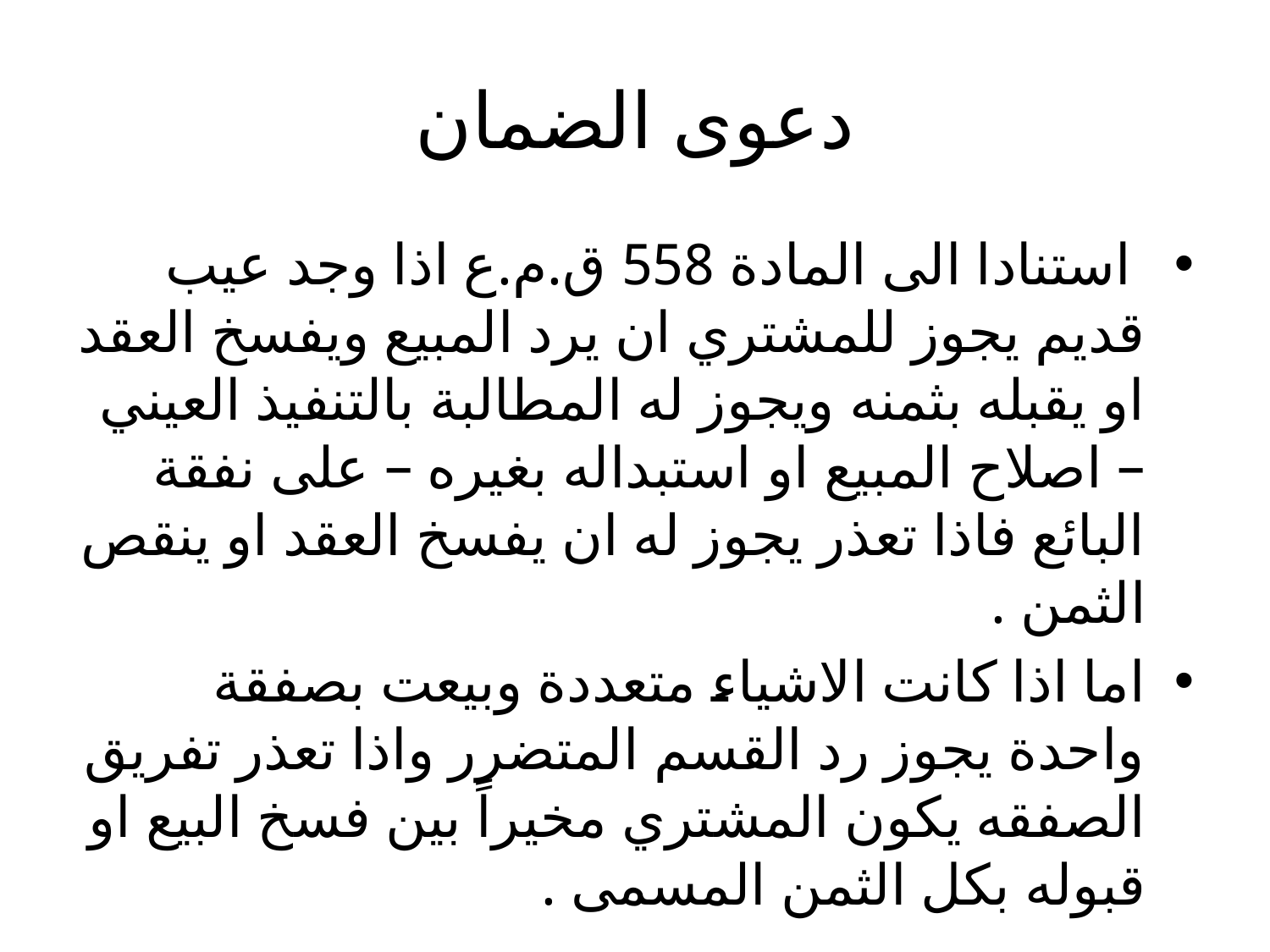

# دعوى الضمان
 استنادا الى المادة 558 ق.م.ع اذا وجد عيب قديم يجوز للمشتري ان يرد المبيع ويفسخ العقد او يقبله بثمنه ويجوز له المطالبة بالتنفيذ العيني – اصلاح المبيع او استبداله بغيره – على نفقة البائع فاذا تعذر يجوز له ان يفسخ العقد او ينقص الثمن .
اما اذا كانت الاشياء متعددة وبيعت بصفقة واحدة يجوز رد القسم المتضرر واذا تعذر تفريق الصفقه يكون المشتري مخيراً بين فسخ البيع او قبوله بكل الثمن المسمى .